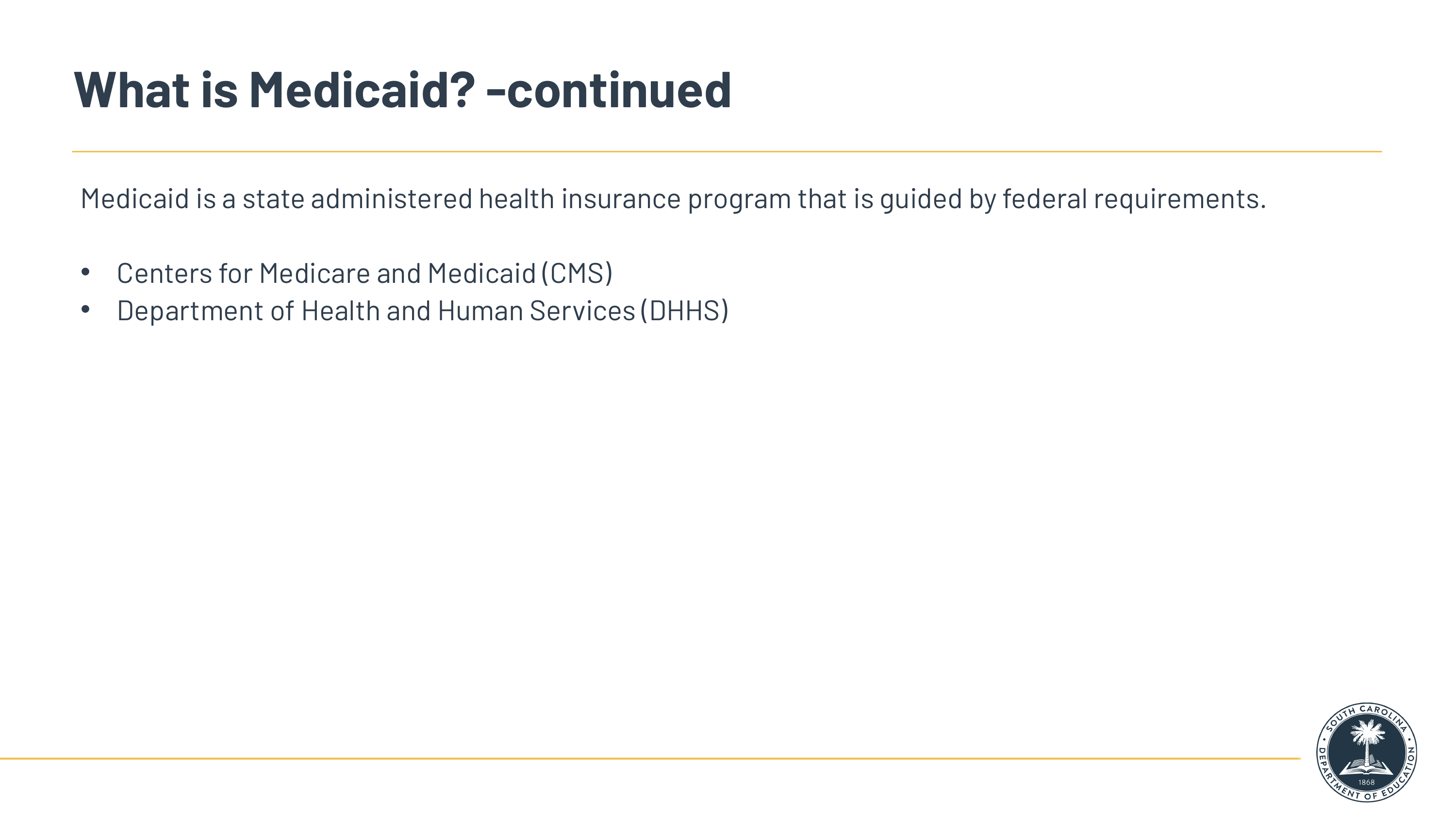

# What is Medicaid? -continued
Medicaid is a state administered health insurance program that is guided by federal requirements.

Centers for Medicare and Medicaid (CMS)
Department of Health and Human Services (DHHS)